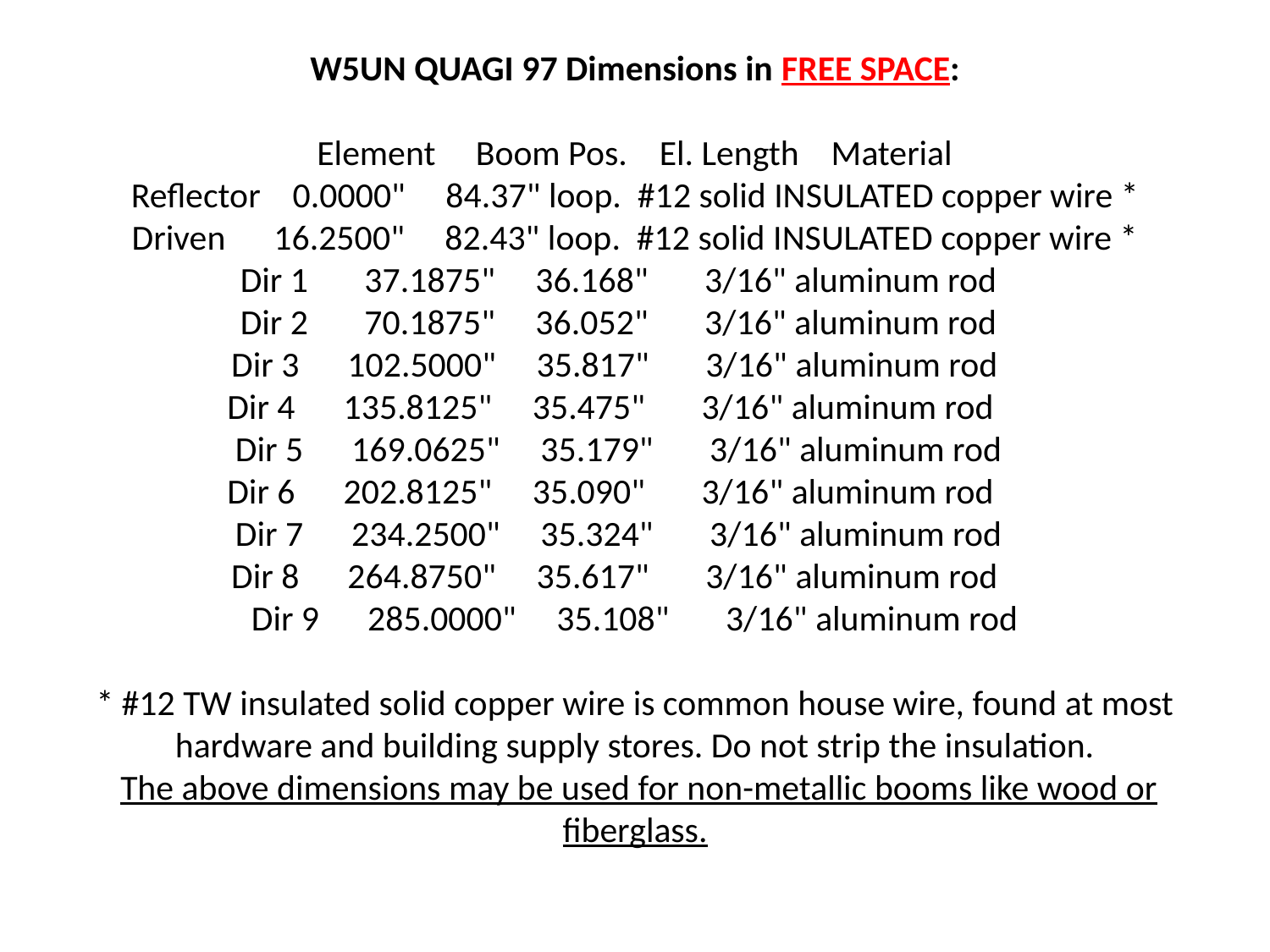

# W5UN QUAGI 97 Dimensions in FREE SPACE:   Element     Boom Pos.    El. Length    Material Reflector    0.0000"     84.37" loop.  #12 solid INSULATED copper wire * Driven      16.2500"     82.43" loop.  #12 solid INSULATED copper wire * Dir 1       37.1875"     36.168"       3/16" aluminum rod Dir 2       70.1875"     36.052"       3/16" aluminum rod Dir 3      102.5000"     35.817"       3/16" aluminum rod Dir 4      135.8125"     35.475"       3/16" aluminum rod Dir 5      169.0625"     35.179"       3/16" aluminum rod Dir 6      202.8125"     35.090"       3/16" aluminum rod Dir 7      234.2500"     35.324"       3/16" aluminum rod Dir 8      264.8750"     35.617"       3/16" aluminum rod Dir 9      285.0000"     35.108"       3/16" aluminum rod   * #12 TW insulated solid copper wire is common house wire, found at most hardware and building supply stores. Do not strip the insulation.  The above dimensions may be used for non-metallic booms like wood or fiberglass.